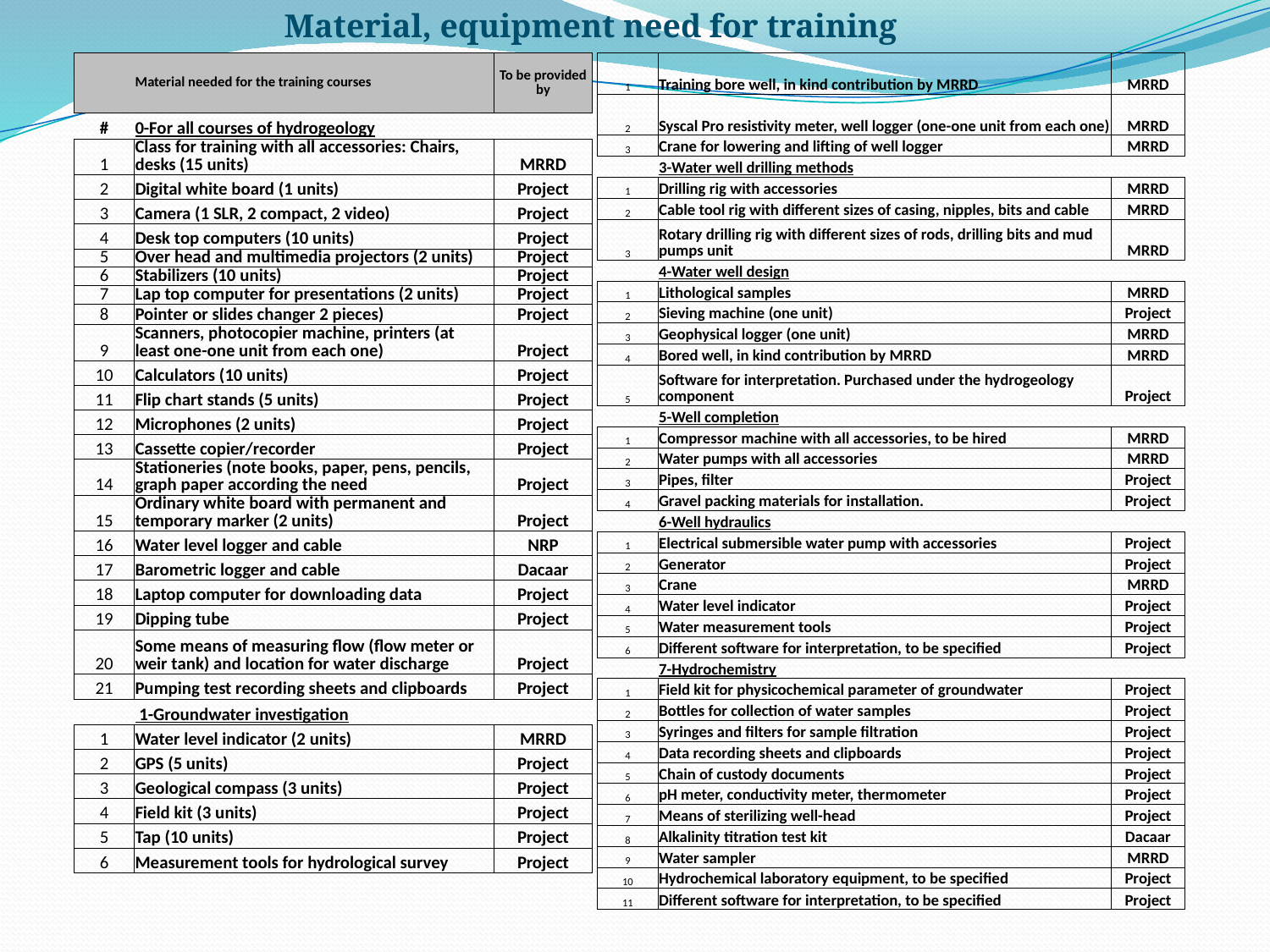

Material, equipment need for training
|  | Material needed for the training courses | To be provided by |
| --- | --- | --- |
|  |  |  |
| # | 0-For all courses of hydrogeology |  |
| 1 | Class for training with all accessories: Chairs, desks (15 units) | MRRD |
| 2 | Digital white board (1 units) | Project |
| 3 | Camera (1 SLR, 2 compact, 2 video) | Project |
| 4 | Desk top computers (10 units) | Project |
| 5 | Over head and multimedia projectors (2 units) | Project |
| 6 | Stabilizers (10 units) | Project |
| 7 | Lap top computer for presentations (2 units) | Project |
| 8 | Pointer or slides changer 2 pieces) | Project |
| 9 | Scanners, photocopier machine, printers (at least one-one unit from each one) | Project |
| 10 | Calculators (10 units) | Project |
| 11 | Flip chart stands (5 units) | Project |
| 12 | Microphones (2 units) | Project |
| 13 | Cassette copier/recorder | Project |
| 14 | Stationeries (note books, paper, pens, pencils, graph paper according the need | Project |
| 15 | Ordinary white board with permanent and temporary marker (2 units) | Project |
| 16 | Water level logger and cable | NRP |
| 17 | Barometric logger and cable | Dacaar |
| 18 | Laptop computer for downloading data | Project |
| 19 | Dipping tube | Project |
| 20 | Some means of measuring flow (flow meter or weir tank) and location for water discharge | Project |
| 21 | Pumping test recording sheets and clipboards | Project |
|  | 1-Groundwater investigation |  |
| 1 | Water level indicator (2 units) | MRRD |
| 2 | GPS (5 units) | Project |
| 3 | Geological compass (3 units) | Project |
| 4 | Field kit (3 units) | Project |
| 5 | Tap (10 units) | Project |
| 6 | Measurement tools for hydrological survey | Project |
| 1 | Training bore well, in kind contribution by MRRD | MRRD |
| --- | --- | --- |
| 2 | Syscal Pro resistivity meter, well logger (one-one unit from each one) | MRRD |
| 3 | Crane for lowering and lifting of well logger | MRRD |
|  | 3-Water well drilling methods |  |
| 1 | Drilling rig with accessories | MRRD |
| 2 | Cable tool rig with different sizes of casing, nipples, bits and cable | MRRD |
| 3 | Rotary drilling rig with different sizes of rods, drilling bits and mud pumps unit | MRRD |
|  | 4-Water well design |  |
| 1 | Lithological samples | MRRD |
| 2 | Sieving machine (one unit) | Project |
| 3 | Geophysical logger (one unit) | MRRD |
| 4 | Bored well, in kind contribution by MRRD | MRRD |
| 5 | Software for interpretation. Purchased under the hydrogeology component | Project |
|  | 5-Well completion |  |
| 1 | Compressor machine with all accessories, to be hired | MRRD |
| 2 | Water pumps with all accessories | MRRD |
| 3 | Pipes, filter | Project |
| 4 | Gravel packing materials for installation. | Project |
|  | 6-Well hydraulics |  |
| 1 | Electrical submersible water pump with accessories | Project |
| 2 | Generator | Project |
| 3 | Crane | MRRD |
| 4 | Water level indicator | Project |
| 5 | Water measurement tools | Project |
| 6 | Different software for interpretation, to be specified | Project |
|  | 7-Hydrochemistry |  |
| 1 | Field kit for physicochemical parameter of groundwater | Project |
| 2 | Bottles for collection of water samples | Project |
| 3 | Syringes and filters for sample filtration | Project |
| 4 | Data recording sheets and clipboards | Project |
| 5 | Chain of custody documents | Project |
| 6 | pH meter, conductivity meter, thermometer | Project |
| 7 | Means of sterilizing well-head | Project |
| 8 | Alkalinity titration test kit | Dacaar |
| 9 | Water sampler | MRRD |
| 10 | Hydrochemical laboratory equipment, to be specified | Project |
| 11 | Different software for interpretation, to be specified | Project |